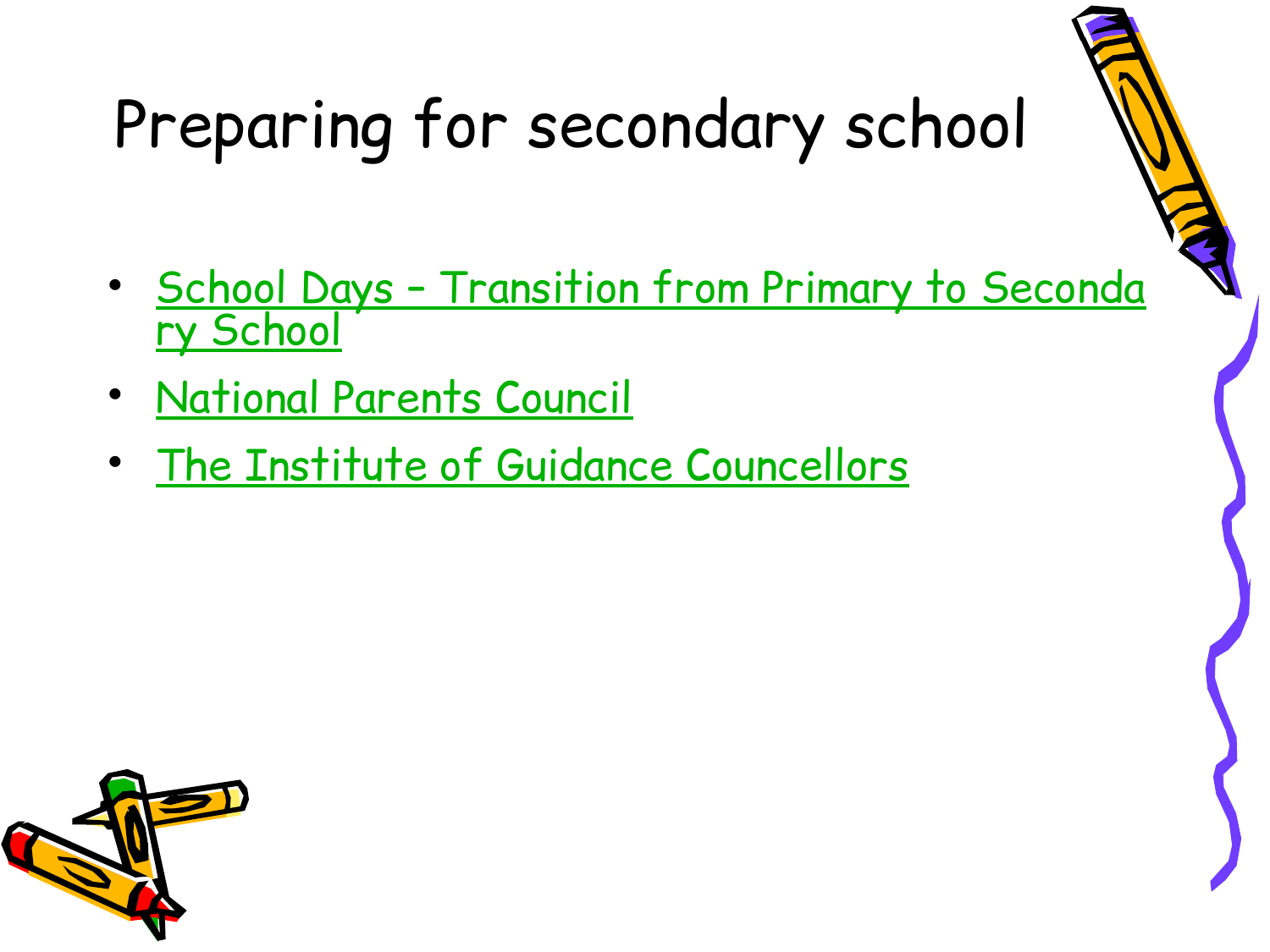

# Preparing for secondary school
School Days – Transition from Primary to Secondary School
National Parents Council
The Institute of Guidance Councellors